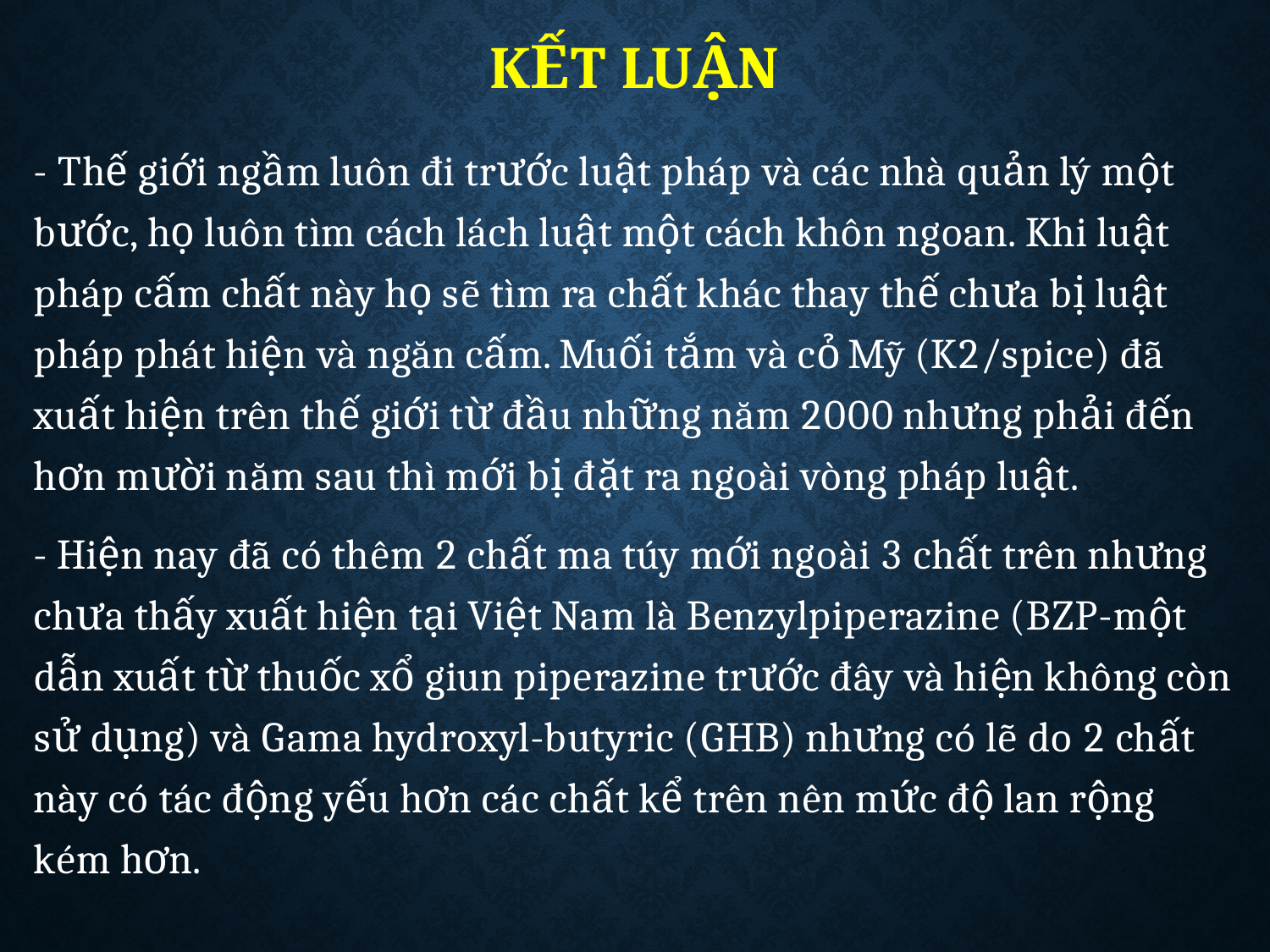

# Kết luận
- Thế giới ngầm luôn đi trước luật pháp và các nhà quản lý một bước, họ luôn tìm cách lách luật một cách khôn ngoan. Khi luật pháp cấm chất này họ sẽ tìm ra chất khác thay thế chưa bị luật pháp phát hiện và ngăn cấm. Muối tắm và cỏ Mỹ (K2/spice) đã xuất hiện trên thế giới từ đầu những năm 2000 nhưng phải đến hơn mười năm sau thì mới bị đặt ra ngoài vòng pháp luật.
- Hiện nay đã có thêm 2 chất ma túy mới ngoài 3 chất trên nhưng chưa thấy xuất hiện tại Việt Nam là Benzylpiperazine (BZP-một dẫn xuất từ thuốc xổ giun piperazine trước đây và hiện không còn sử dụng) và Gama hydroxyl-butyric (GHB) nhưng có lẽ do 2 chất này có tác động yếu hơn các chất kể trên nên mức độ lan rộng kém hơn.